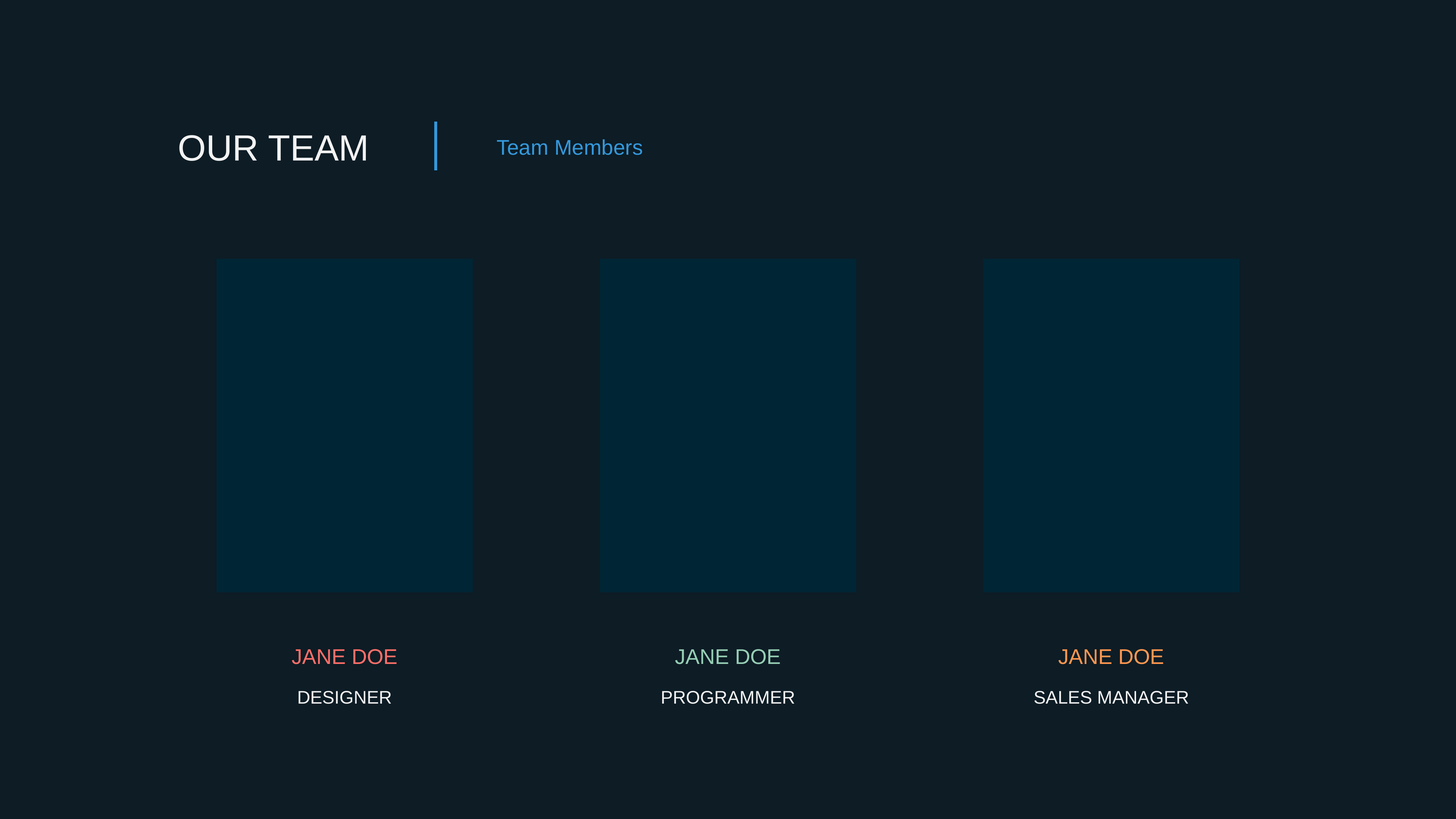

OUR TEAM
Team Members

JANE DOE
JANE DOE
JANE DOE
DESIGNER
PROGRAMMER
SALES MANAGER